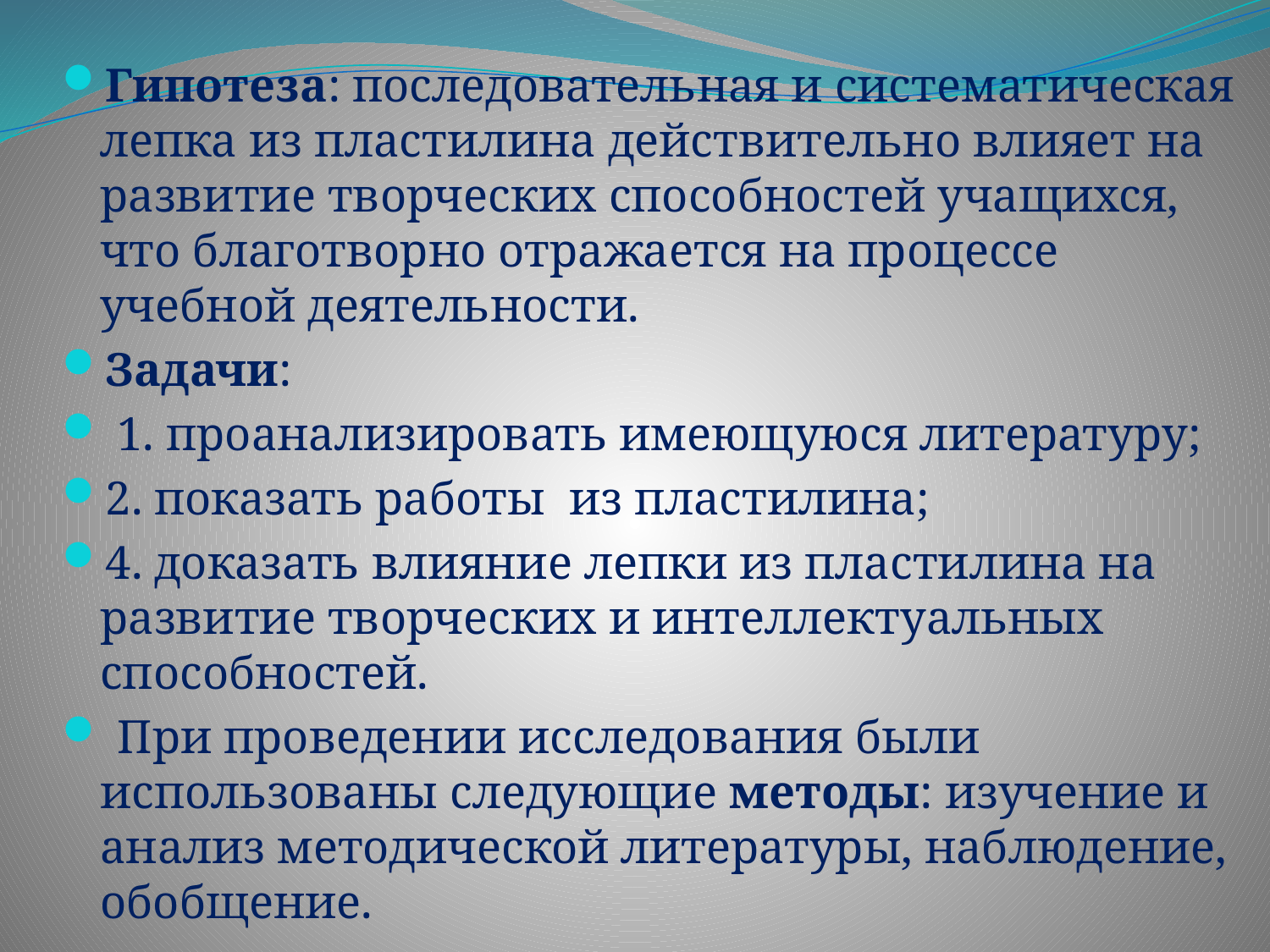

Гипотеза: последовательная и систематическая лепка из пластилина действительно влияет на развитие творческих способностей учащихся, что благотворно отражается на процессе учебной деятельности.
Задачи:
 1. проанализировать имеющуюся литературу;
2. показать работы  из пластилина;
4. доказать влияние лепки из пластилина на развитие творческих и интеллектуальных способностей.
 При проведении исследования были использованы следующие методы: изучение и анализ методической литературы, наблюдение, обобщение.

#